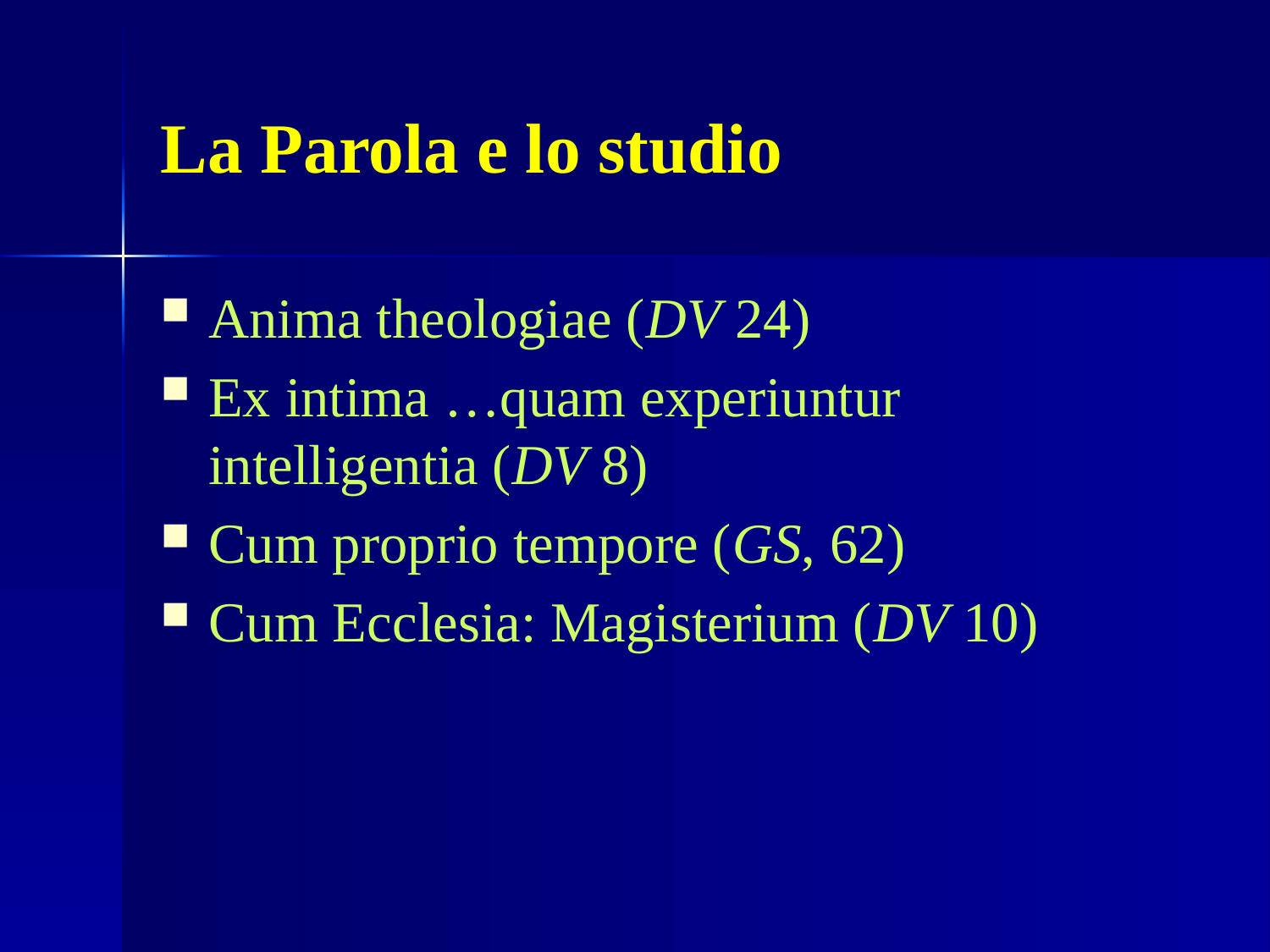

# La Parola e lo studio
Anima theologiae (DV 24)
Ex intima …quam experiuntur intelligentia (DV 8)
Cum proprio tempore (GS, 62)
Cum Ecclesia: Magisterium (DV 10)